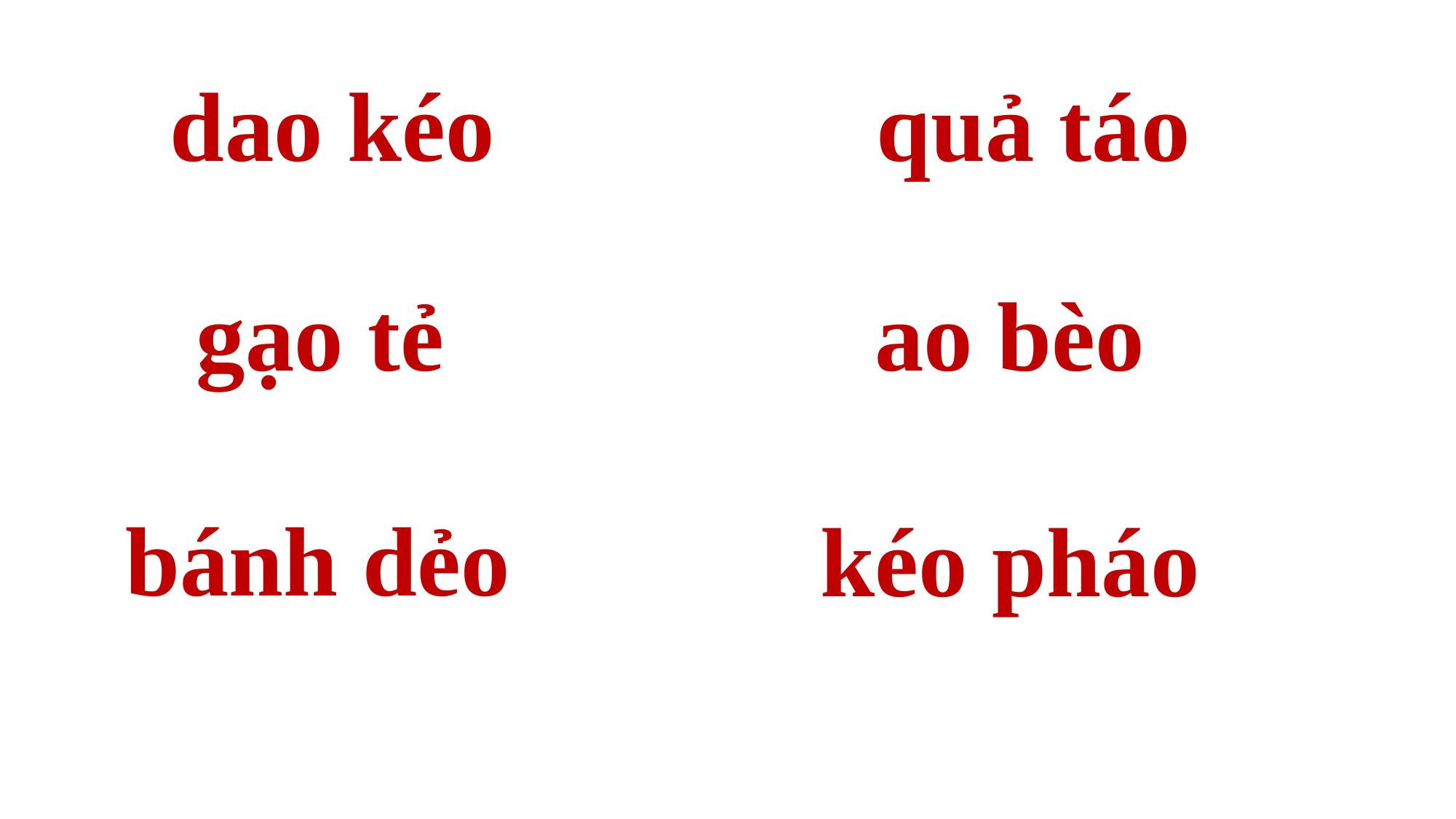

dao kéo
quả táo
ao bèo
gạo tẻ

bánh dẻo
kéo pháo